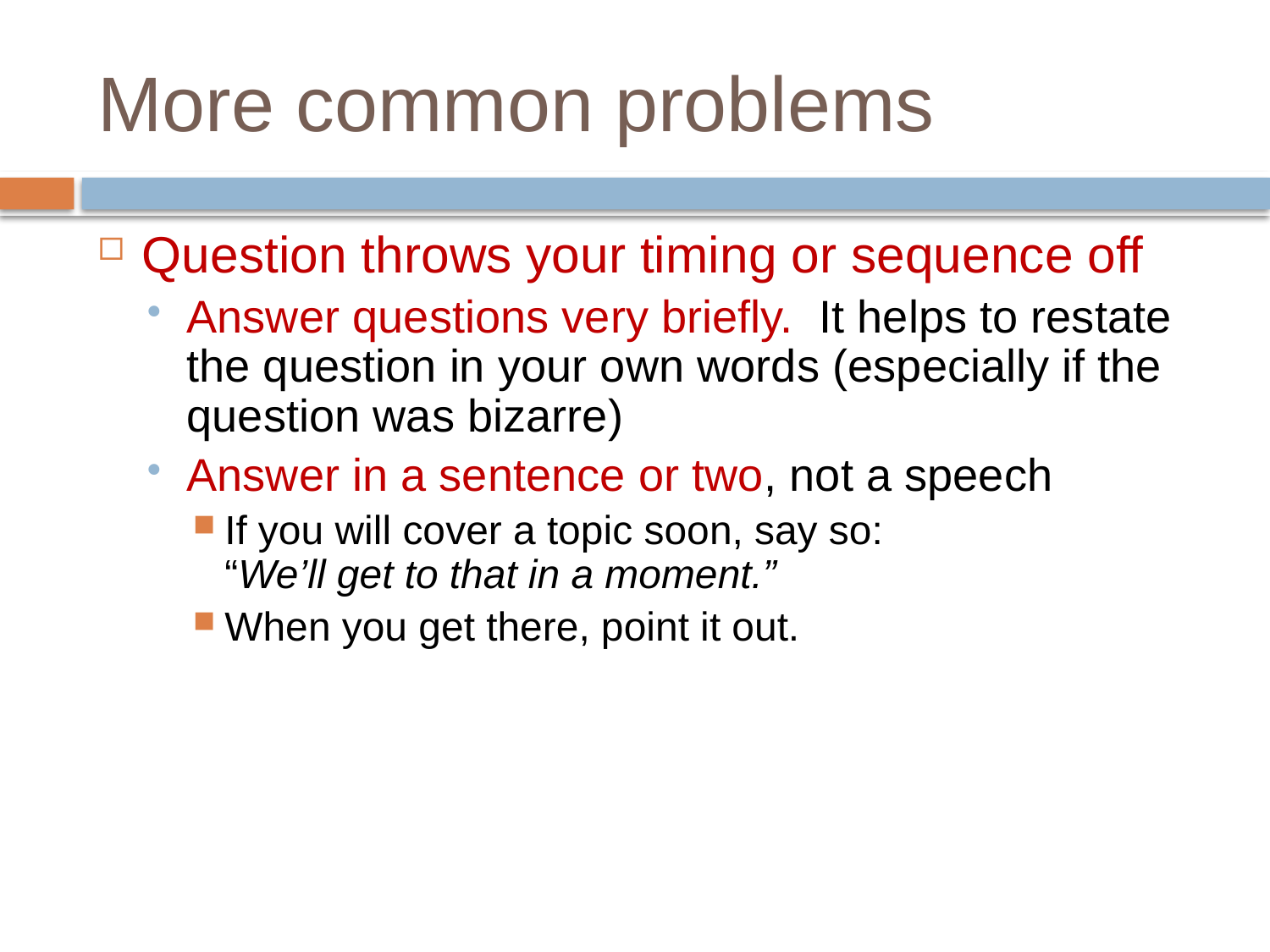

# More common problems
Question throws your timing or sequence off
Answer questions very briefly.  It helps to restate the question in your own words (especially if the question was bizarre)
Answer in a sentence or two, not a speech
If you will cover a topic soon, say so:
“We’ll get to that in a moment.”
When you get there, point it out.